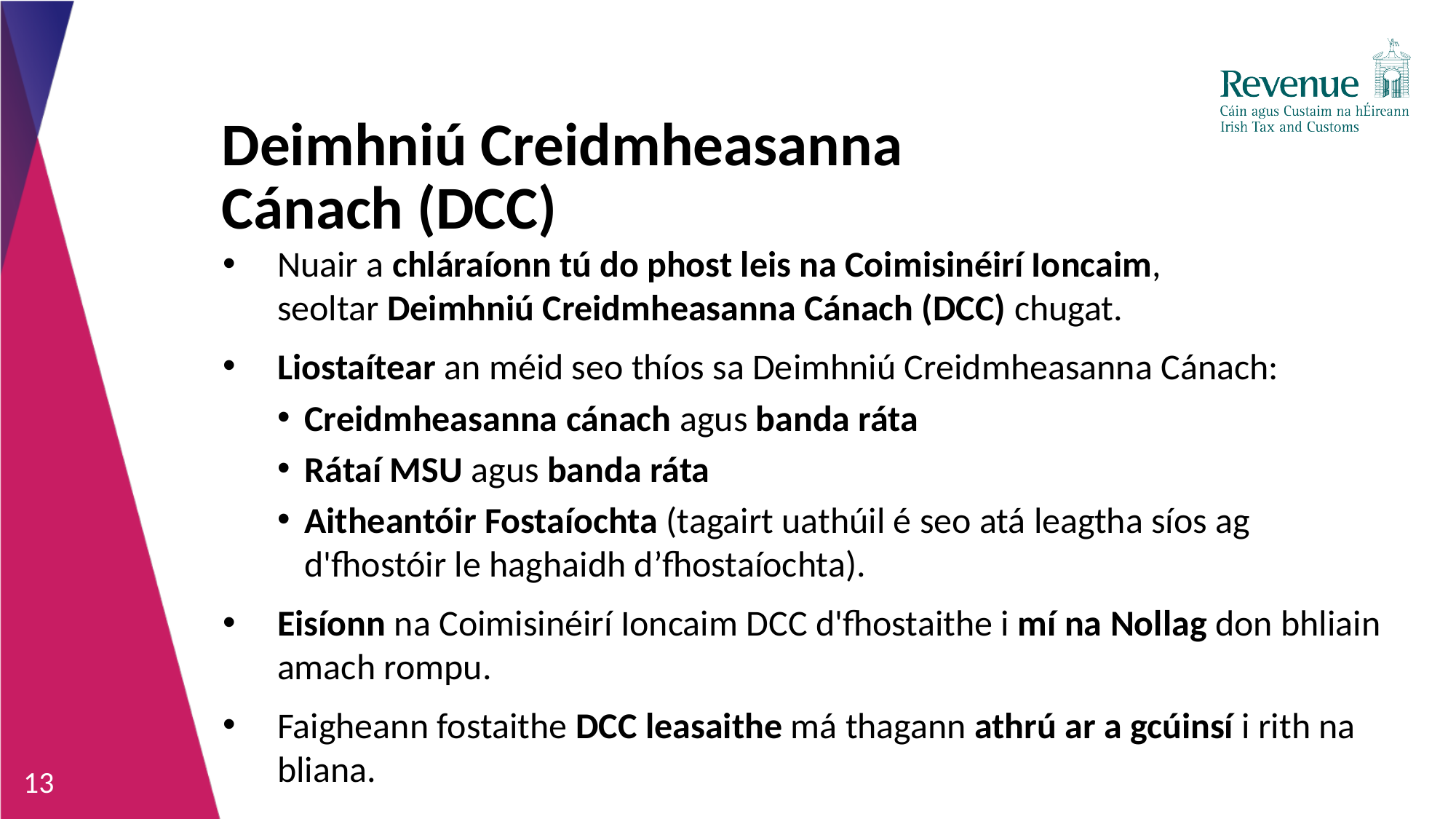

# Deimhniú Creidmheasanna Cánach (DCC)
Nuair a chláraíonn tú do phost leis na Coimisinéirí Ioncaim, seoltar Deimhniú Creidmheasanna Cánach (DCC) chugat.
Liostaítear an méid seo thíos sa Deimhniú Creidmheasanna Cánach:
Creidmheasanna cánach agus banda ráta
Rátaí MSU agus banda ráta
Aitheantóir Fostaíochta (tagairt uathúil é seo atá leagtha síos ag d'fhostóir le haghaidh d’fhostaíochta).
Eisíonn na Coimisinéirí Ioncaim DCC d'fhostaithe i mí na Nollag don bhliain amach rompu.
Faigheann fostaithe DCC leasaithe má thagann athrú ar a gcúinsí i rith na bliana.
13